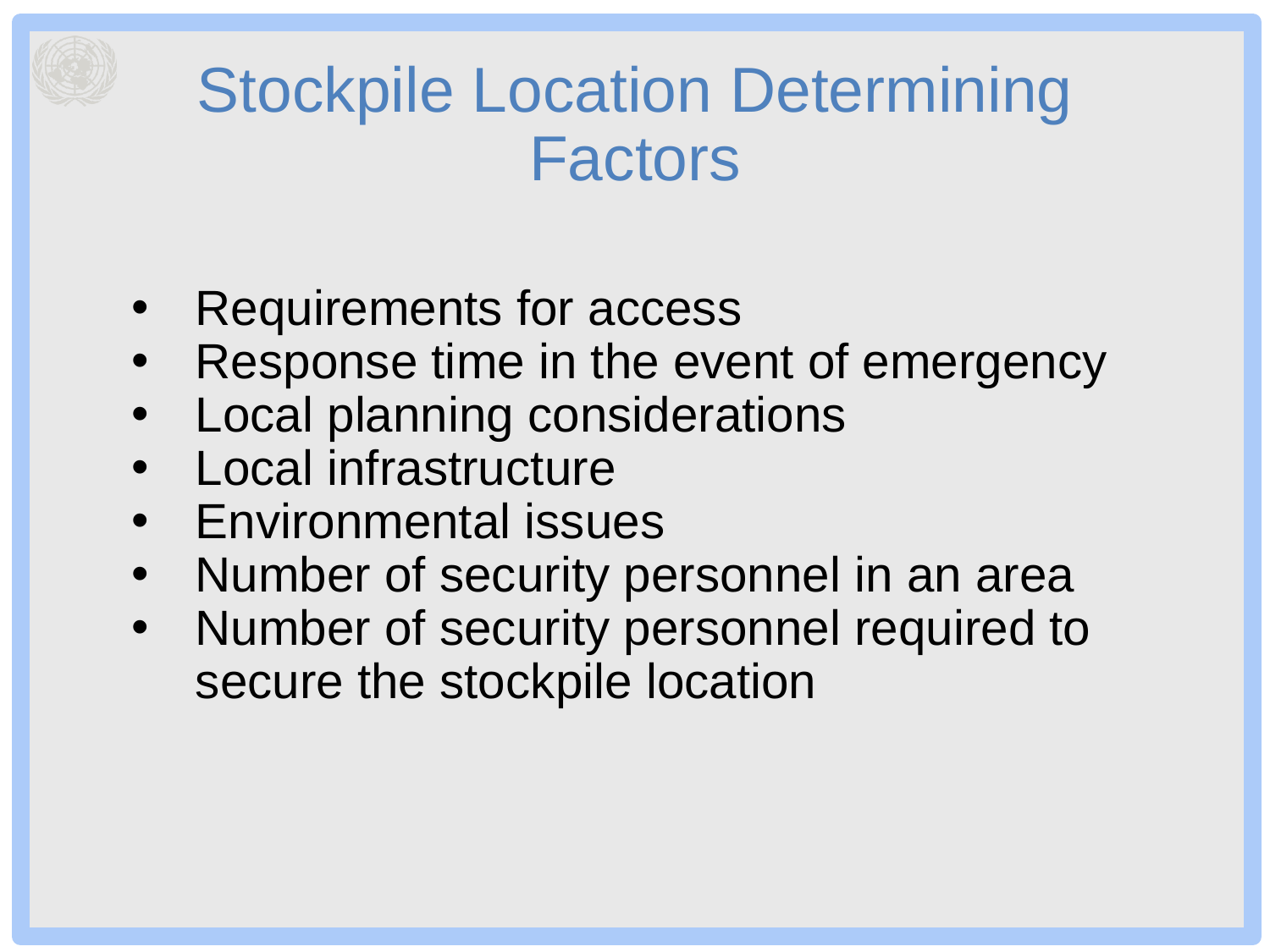

# Stockpile Location Determining Factors
Requirements for access
Response time in the event of emergency
Local planning considerations
Local infrastructure
Environmental issues
Number of security personnel in an area
Number of security personnel required to secure the stockpile location